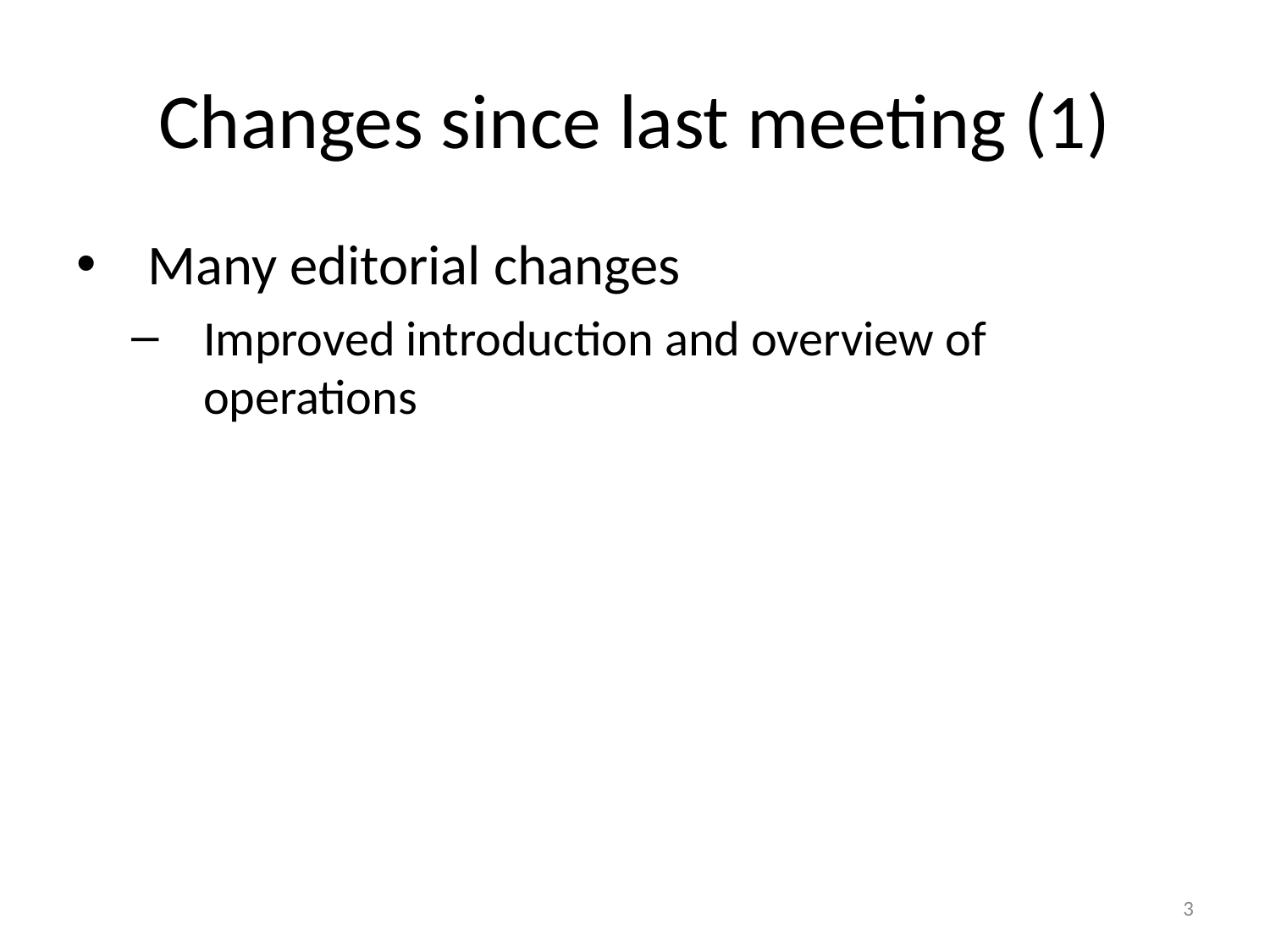

# Changes since last meeting (1)
Many editorial changes
Improved introduction and overview of operations

3